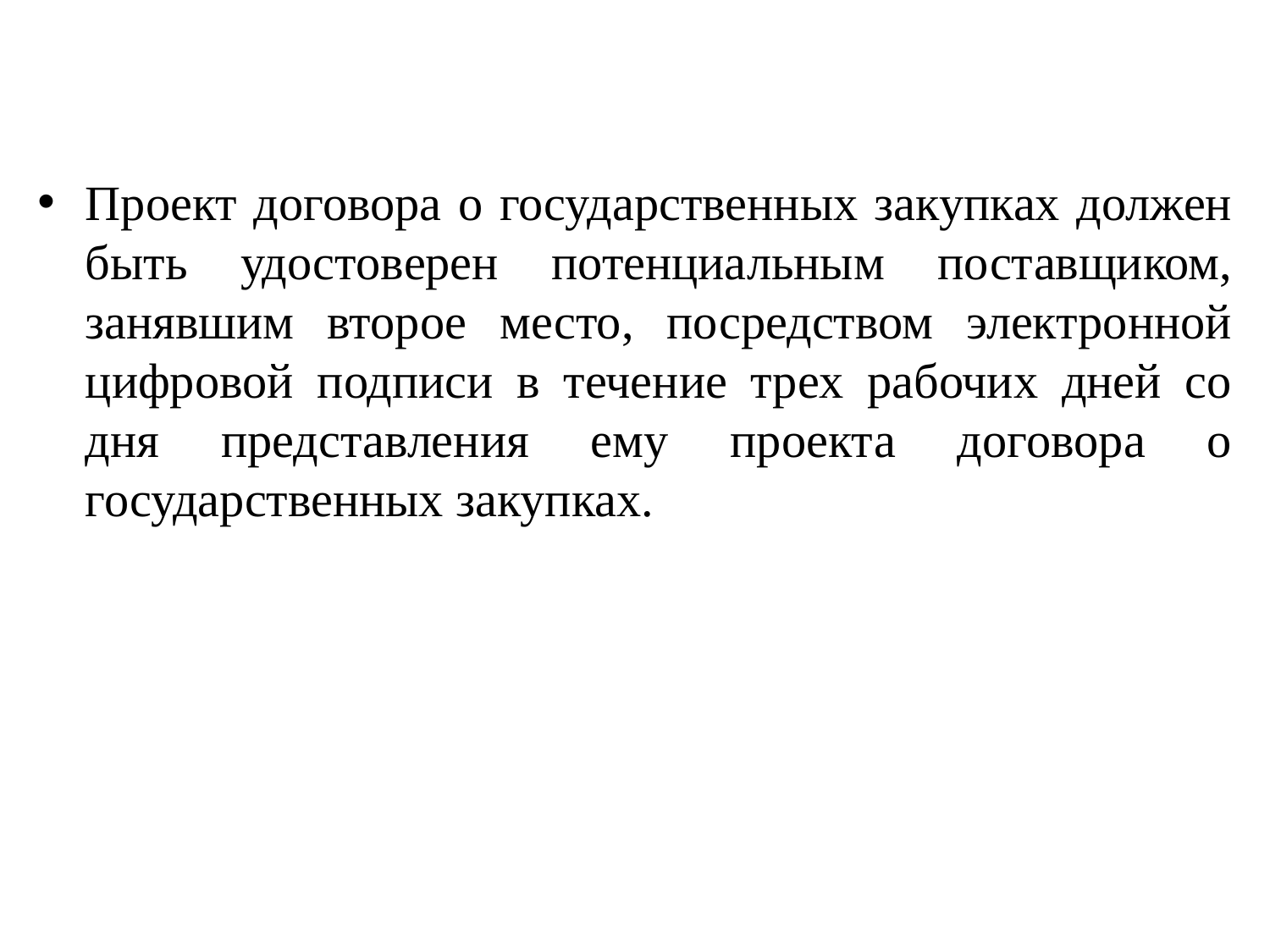

Проект договора о государственных закупках должен быть удостоверен потенциальным поставщиком, занявшим второе место, посредством электронной цифровой подписи в течение трех рабочих дней со дня представления ему проекта договора о государственных закупках.